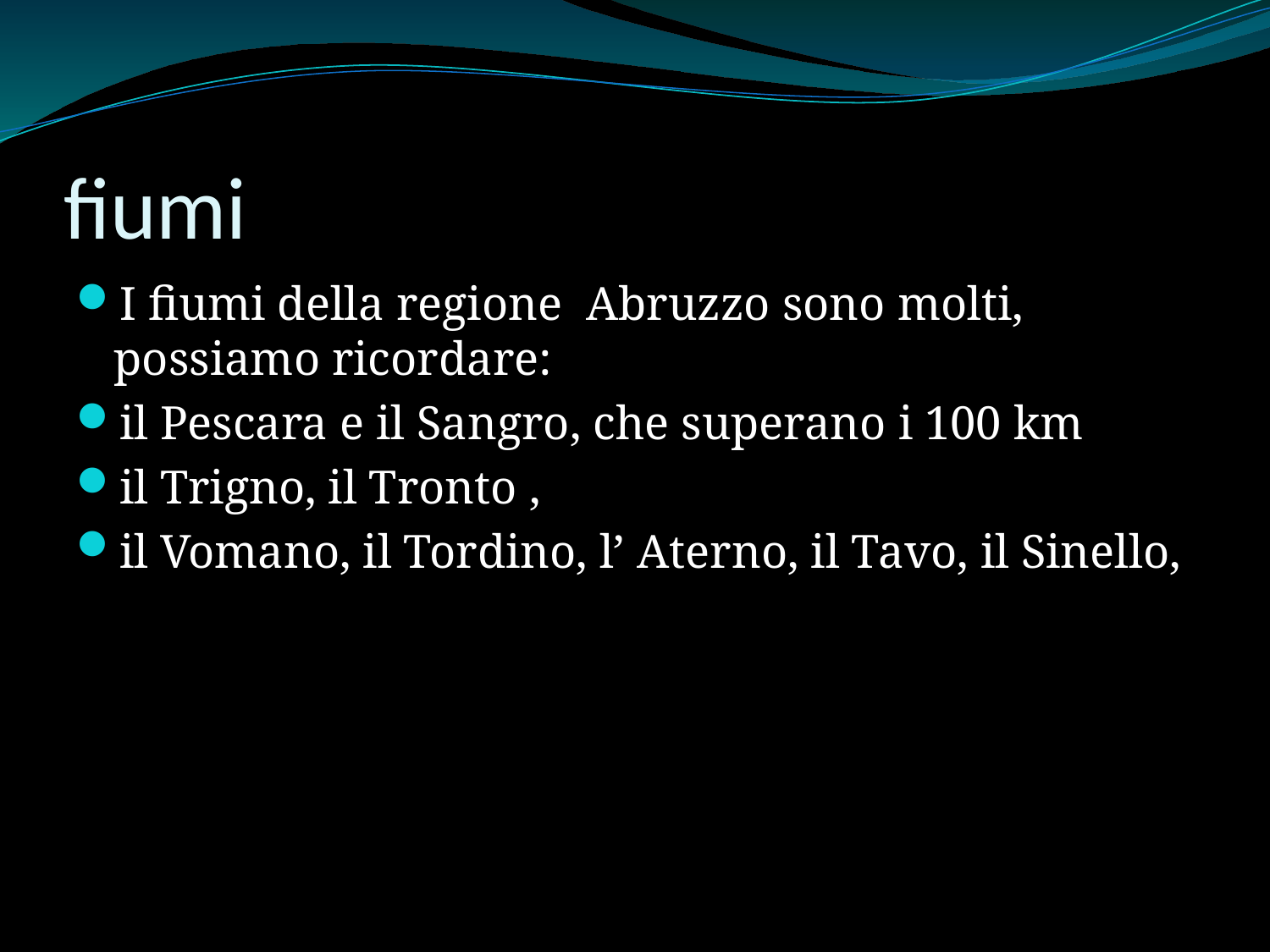

# fiumi
I fiumi della regione  Abruzzo sono molti, possiamo ricordare:
il Pescara e il Sangro, che superano i 100 km
il Trigno, il Tronto ,
il Vomano, il Tordino, l’ Aterno, il Tavo, il Sinello,